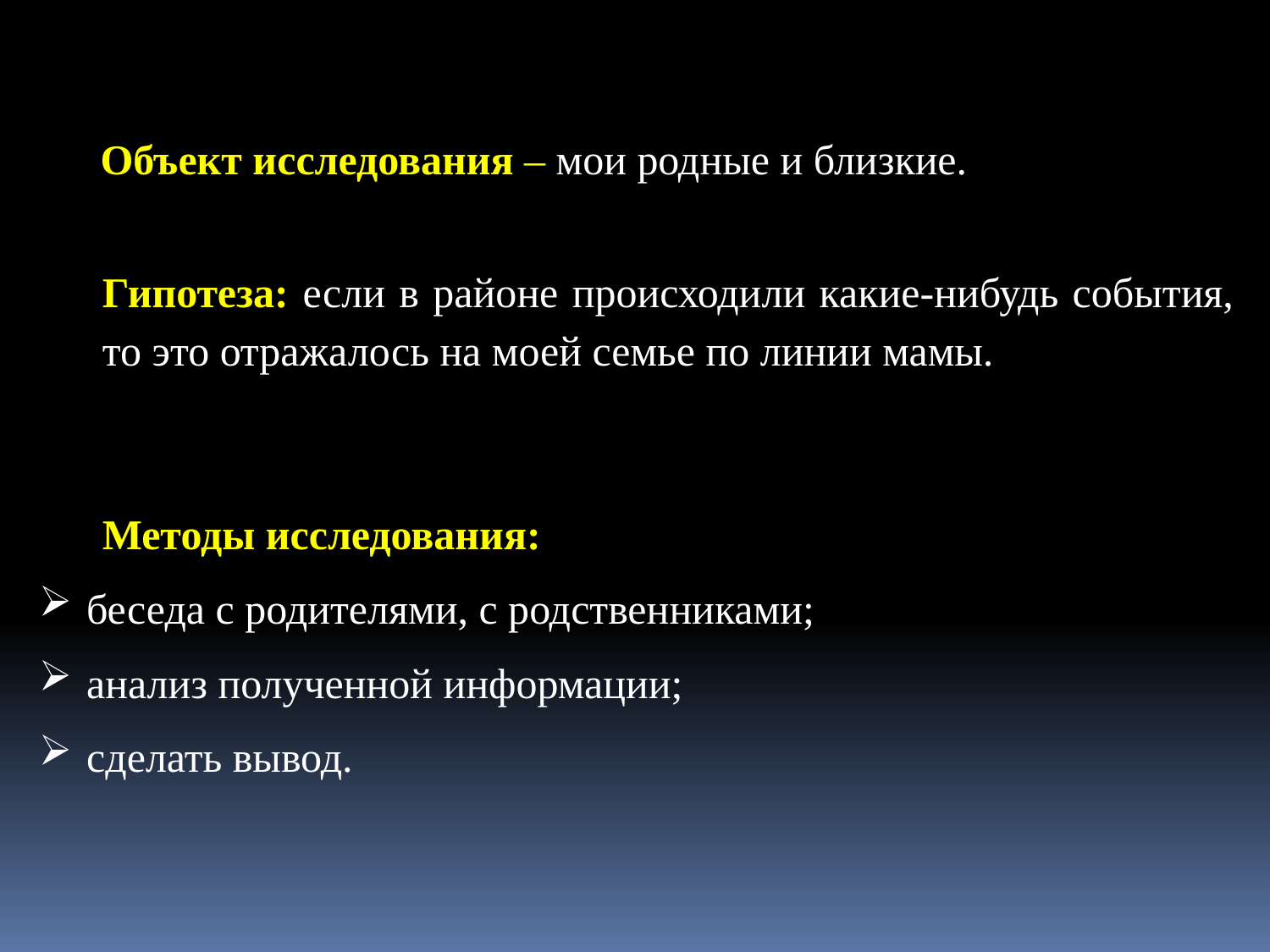

Объект исследования – мои родные и близкие.
Гипотеза: если в районе происходили какие-нибудь события, то это отражалось на моей семье по линии мамы.

Методы исследования:
беседа с родителями, с родственниками;
анализ полученной информации;
сделать вывод.